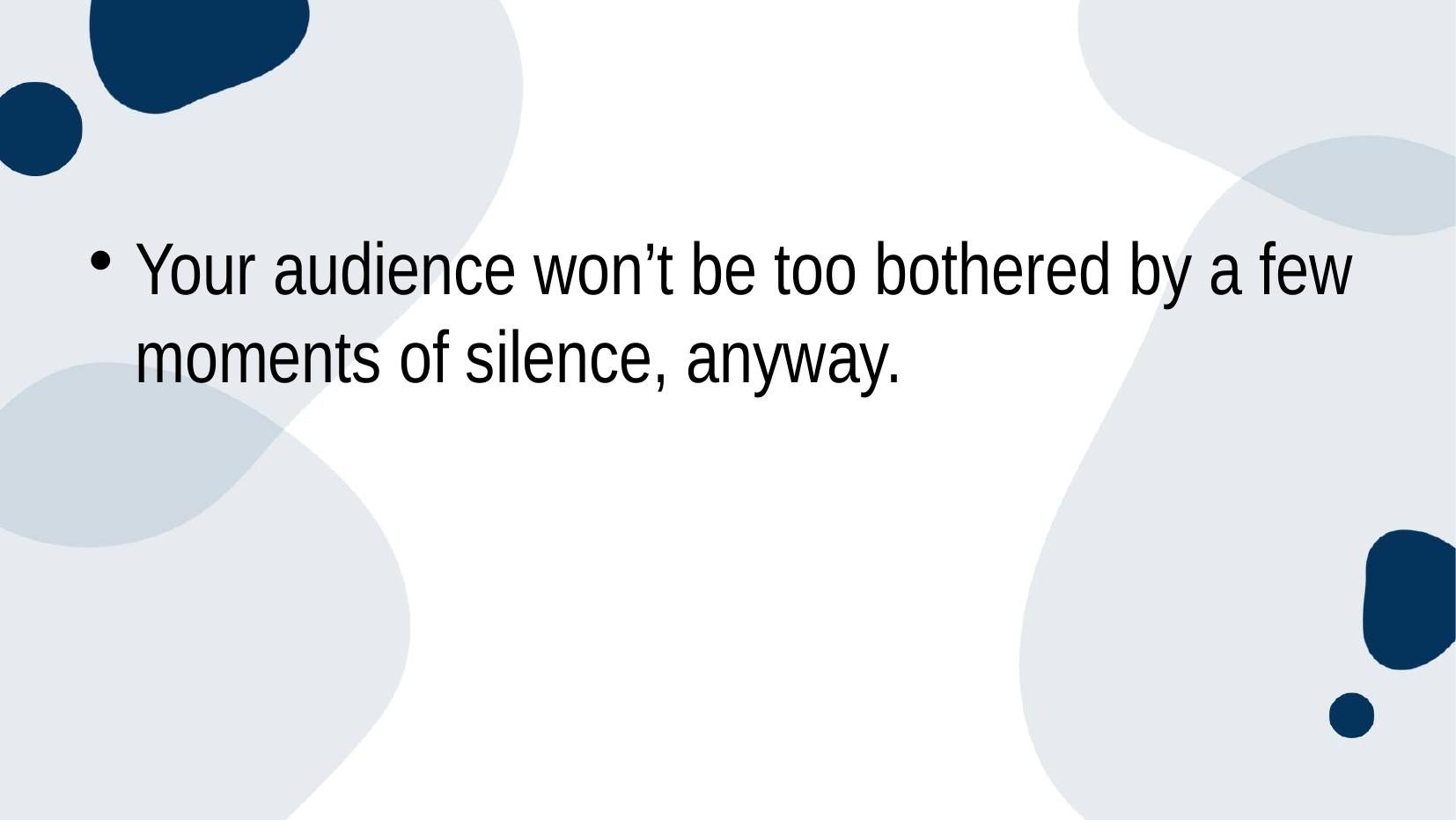

#
Your audience won’t be too bothered by a few moments of silence, anyway.